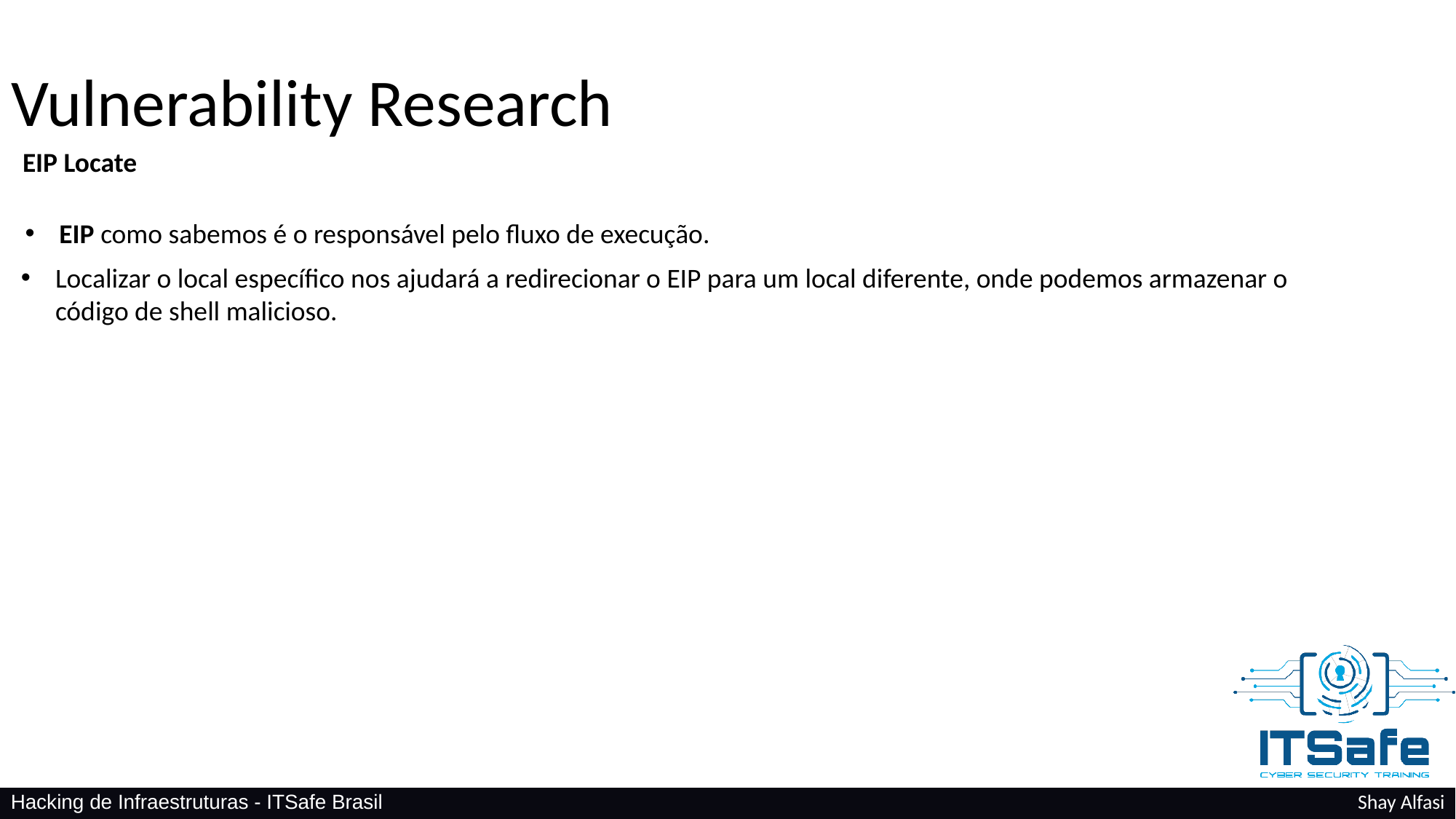

Vulnerability Research
EIP Locate
EIP como sabemos é o responsável pelo fluxo de execução.
Localizar o local específico nos ajudará a redirecionar o EIP para um local diferente, onde podemos armazenar o código de shell malicioso.